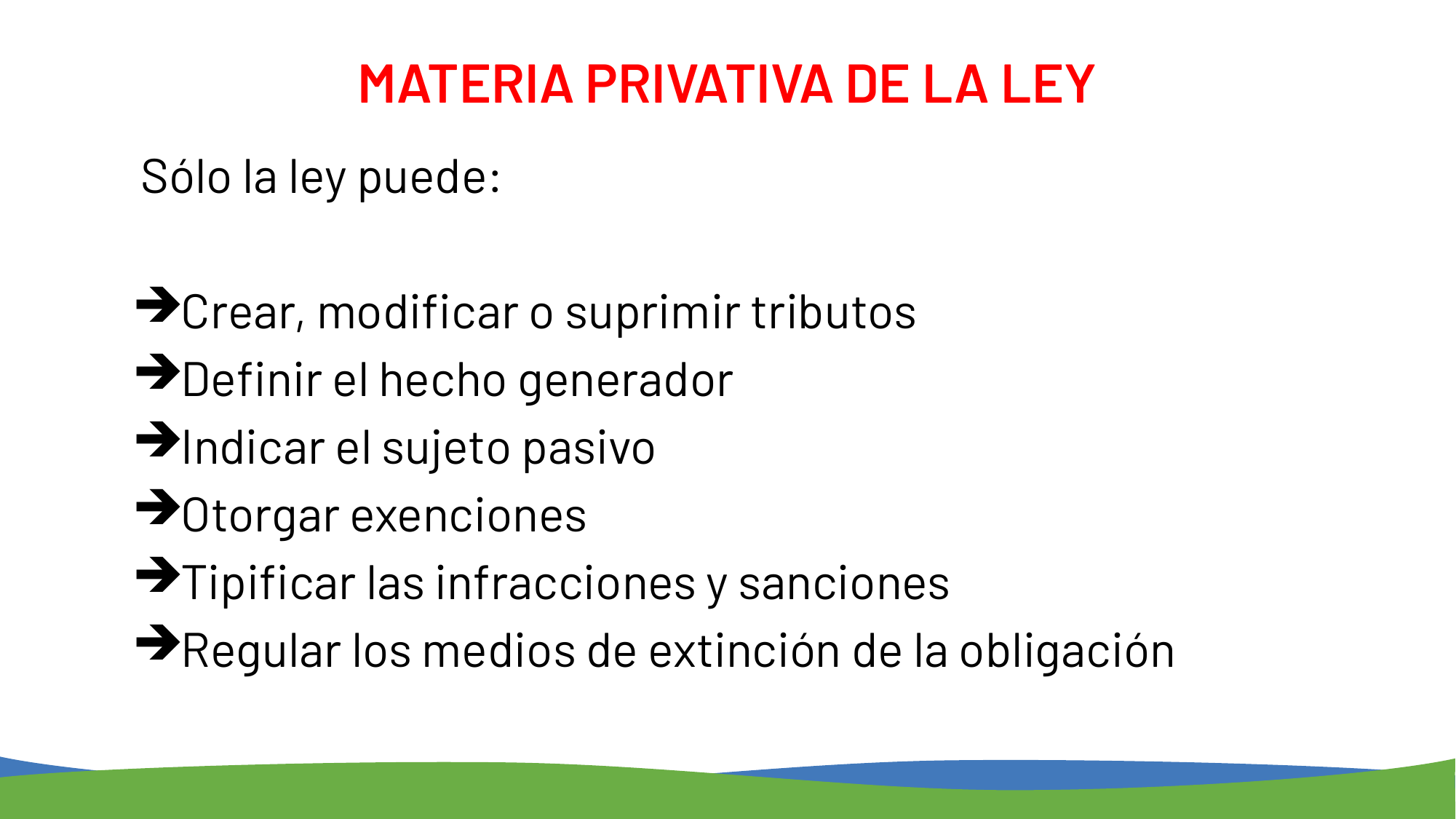

# MATERIA PRIVATIVA DE LA LEY
 Sólo la ley puede:

Crear, modificar o suprimir tributos
Definir el hecho generador
Indicar el sujeto pasivo
Otorgar exenciones
Tipificar las infracciones y sanciones
Regular los medios de extinción de la obligación